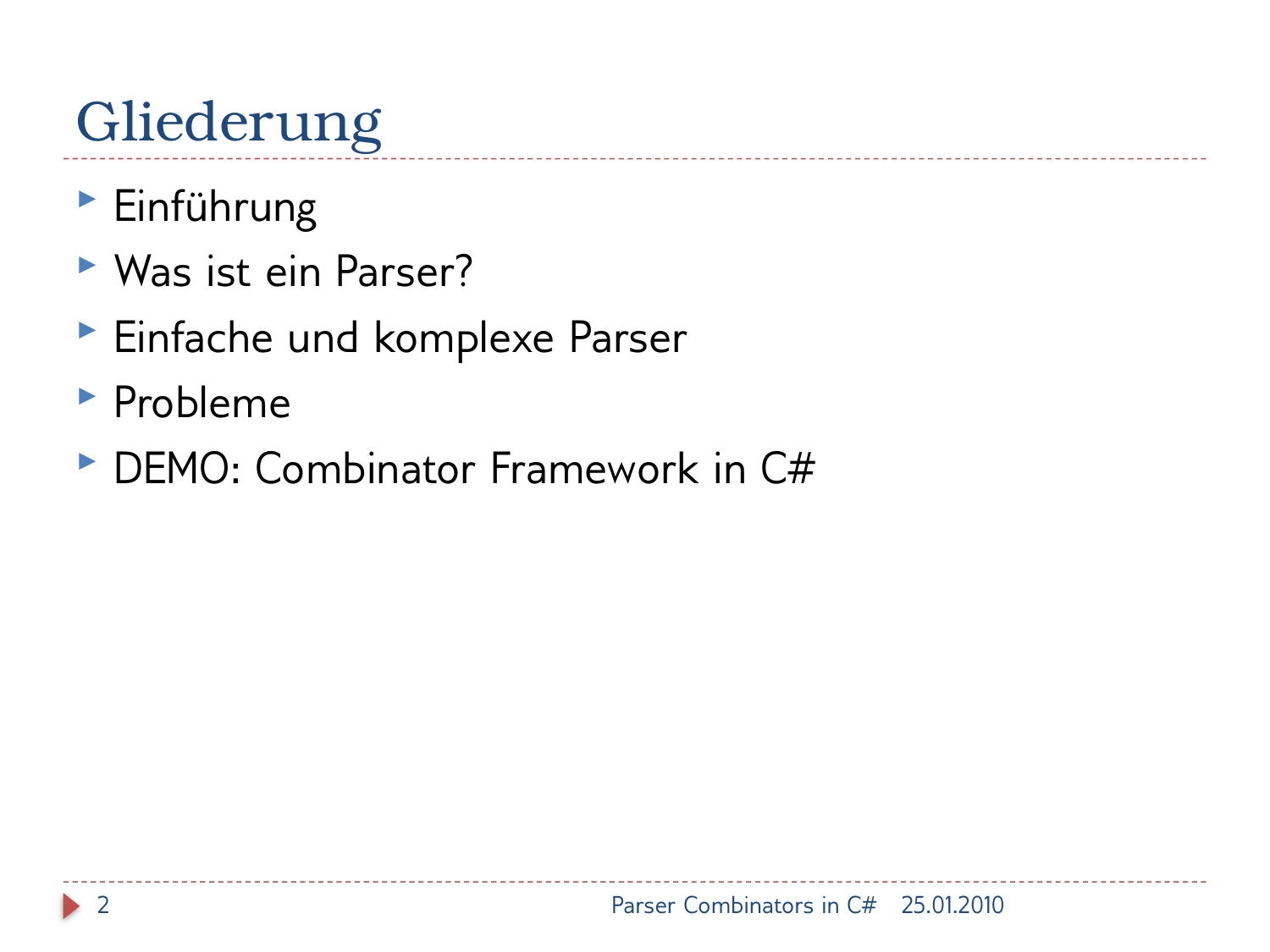

# Gliederung
Einführung
Was ist ein Parser?
Einfache und komplexe Parser
Probleme
DEMO: Combinator Framework in C#

2
Parser Combinators in C#
25.01.2010